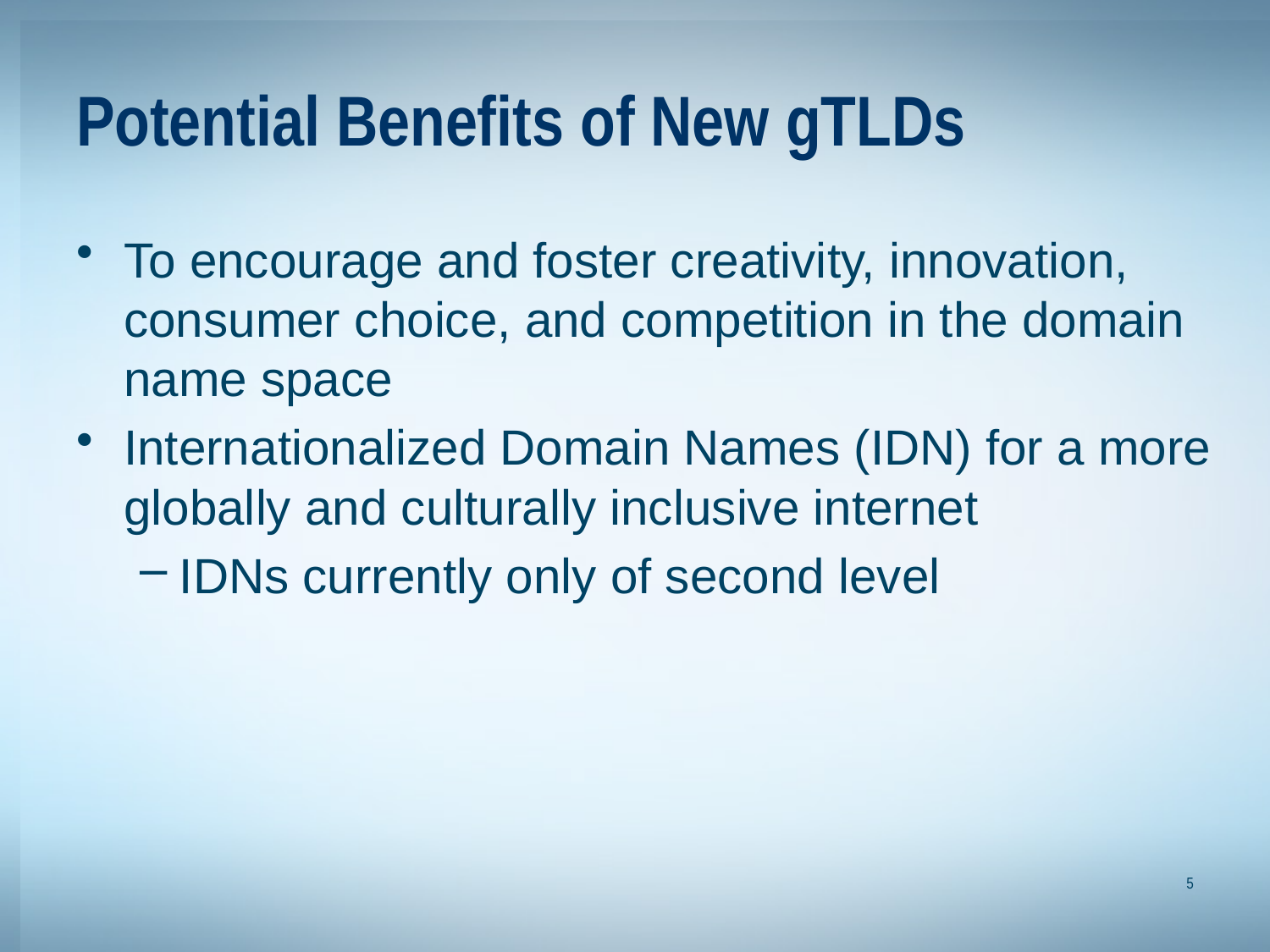

# Potential Benefits of New gTLDs
To encourage and foster creativity, innovation, consumer choice, and competition in the domain name space
Internationalized Domain Names (IDN) for a more globally and culturally inclusive internet
IDNs currently only of second level
5